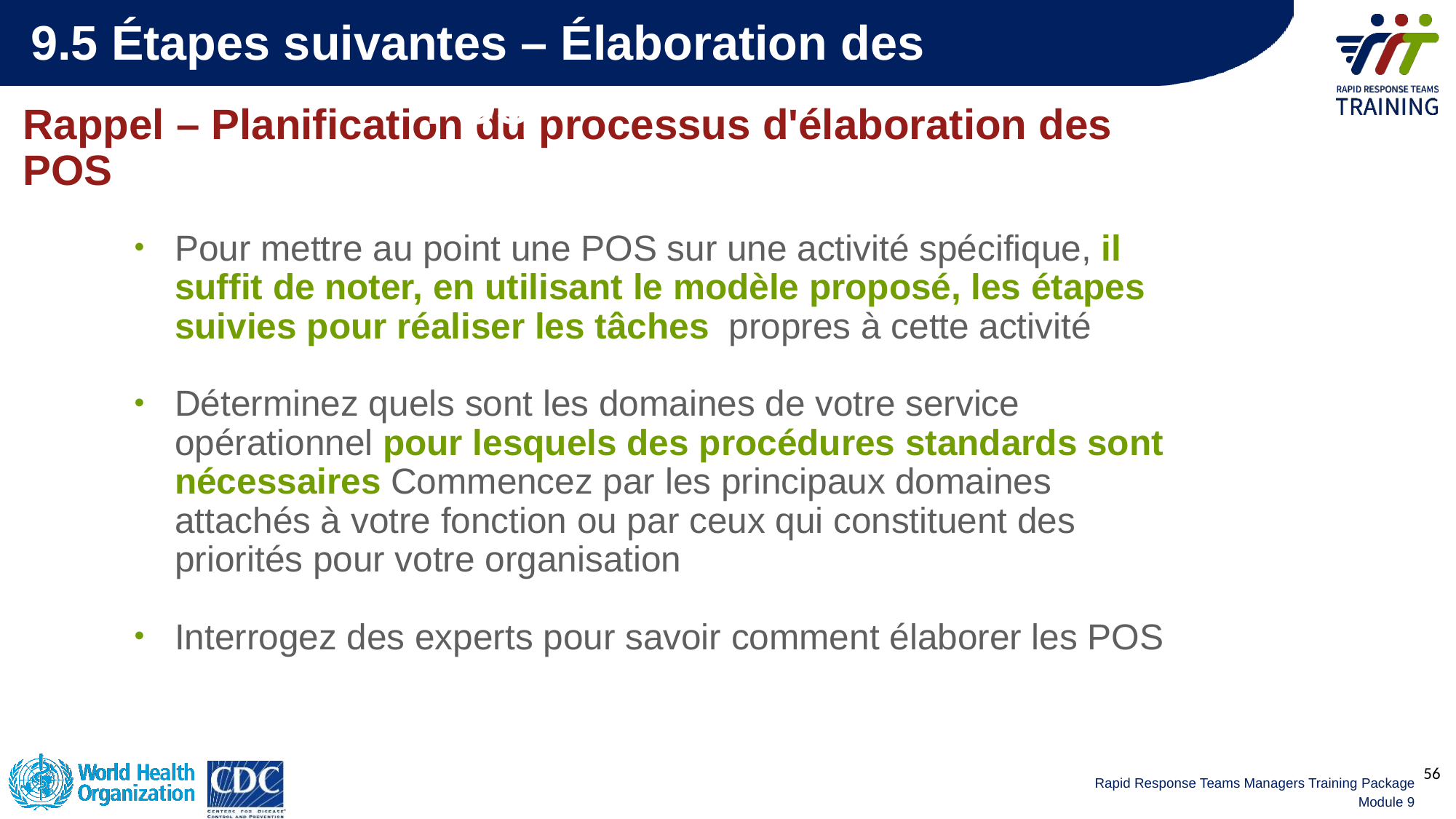

9.5 Étapes suivantes – Élaboration des POS
# Rappel – Planification du processus d'élaboration des POS
Pour mettre au point une POS sur une activité spécifique, il suffit de noter, en utilisant le modèle proposé, les étapes suivies pour réaliser les tâches  propres à cette activité

Déterminez quels sont les domaines de votre service opérationnel pour lesquels des procédures standards sont nécessaires Commencez par les principaux domaines attachés à votre fonction ou par ceux qui constituent des priorités pour votre organisation

Interrogez des experts pour savoir comment élaborer les POS

56